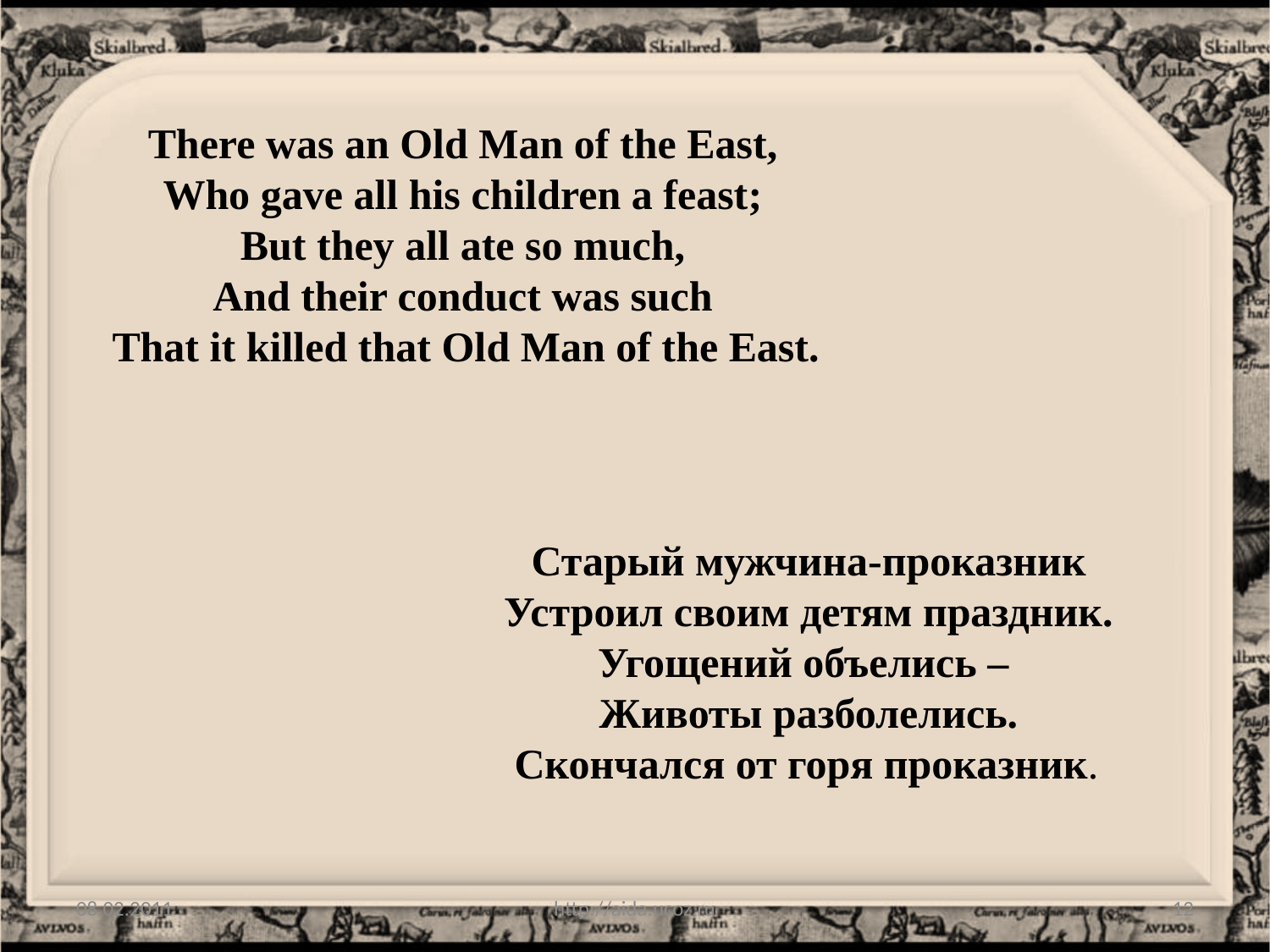

There was an Old Man of the East,
Who gave all his children a feast;
But they all ate so much,
And their conduct was such
 That it killed that Old Man of the East.
Старый мужчина-проказник
Устроил своим детям праздник.
Угощений объелись –
Животы разболелись.
Скончался от горя проказник.
08.02.2011
http://aida.ucoz.ru
12